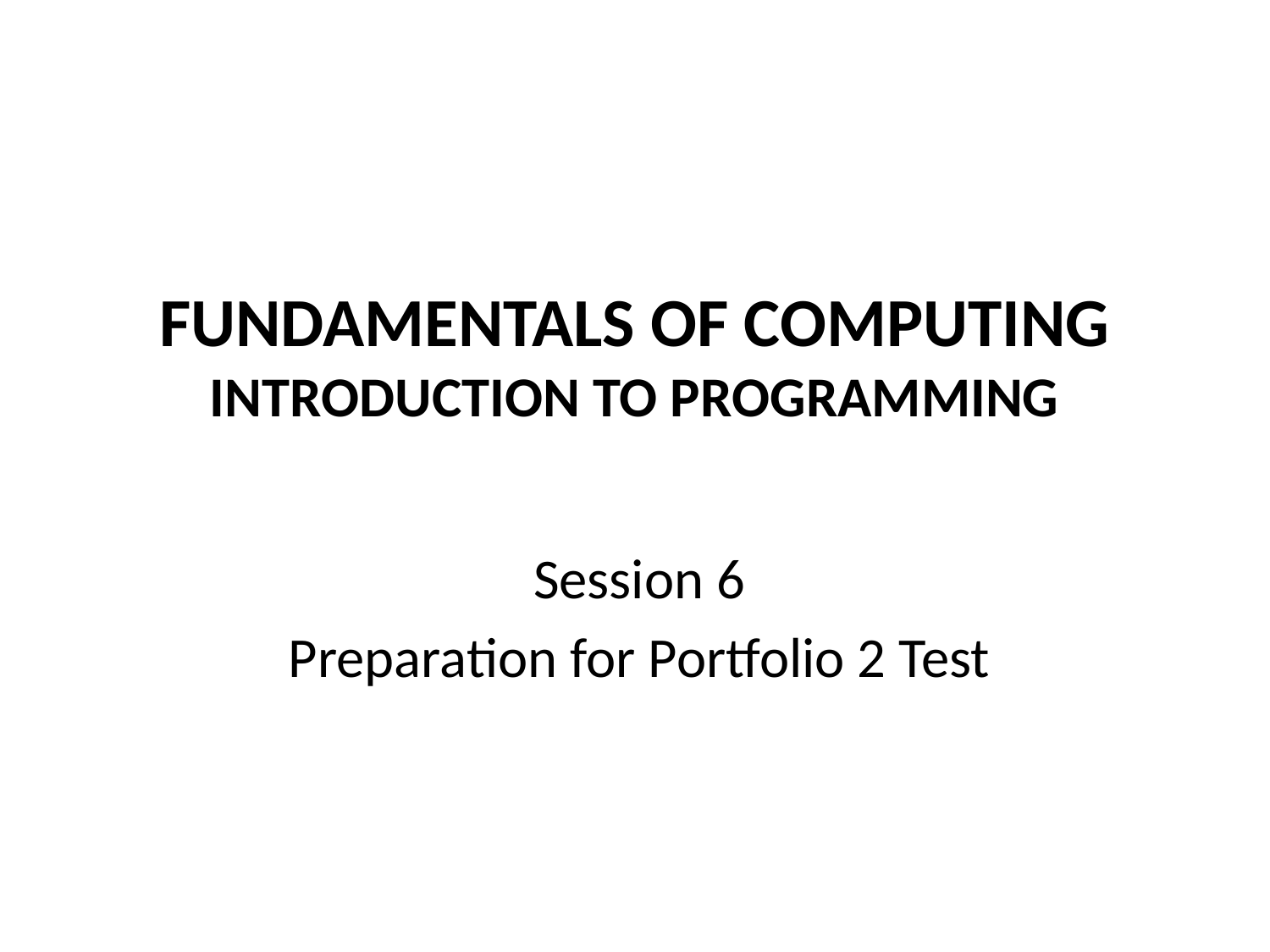

# FUNDAMENTALS OF COMPUTING INTRODUCTION TO PROGRAMMING
Session 6
Preparation for Portfolio 2 Test